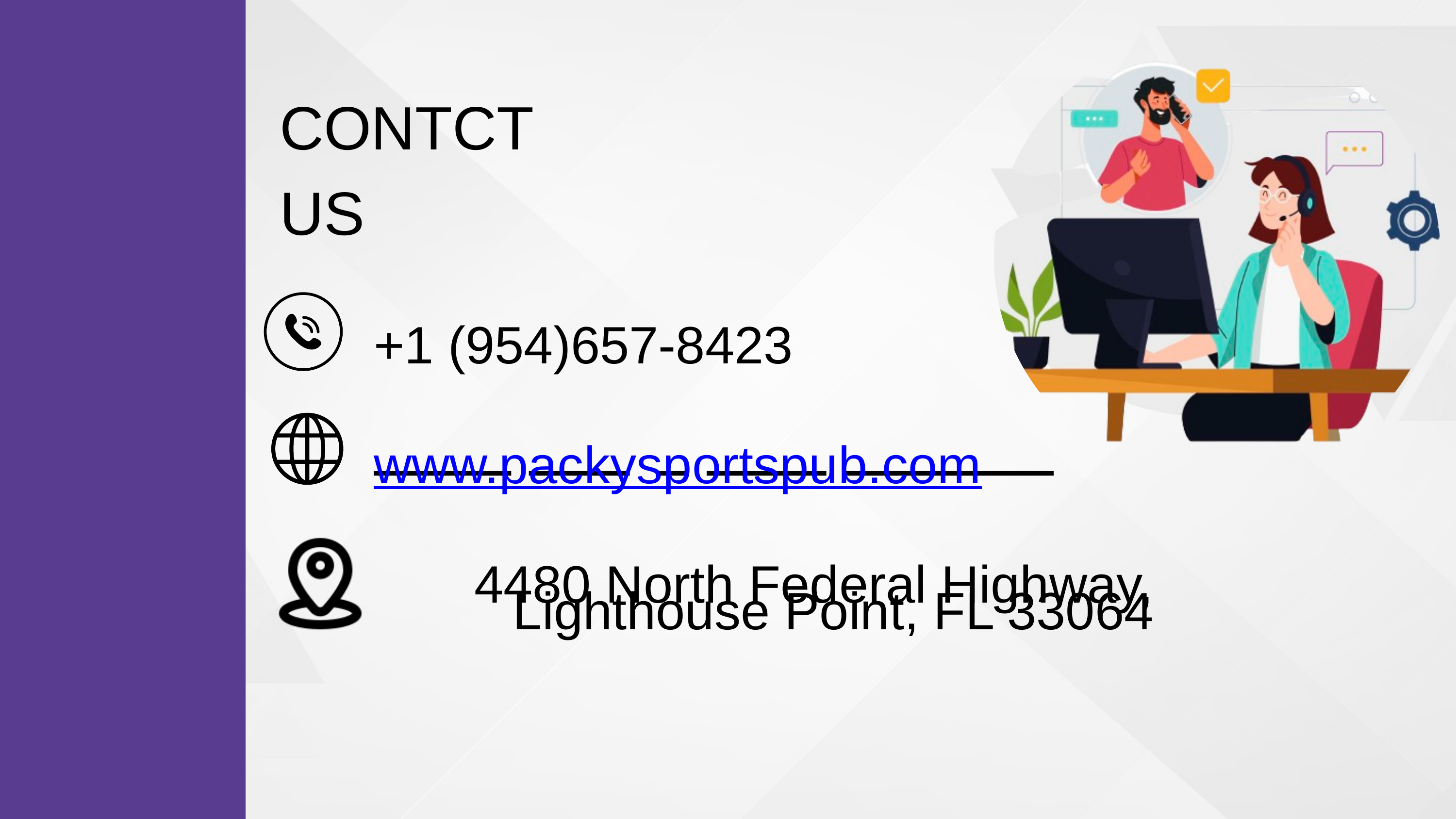

CONTCT US
+1 (954)657-8423 www.packysportspub.com
4480 North Federal Highway,
Lighthouse Point, FL 33064